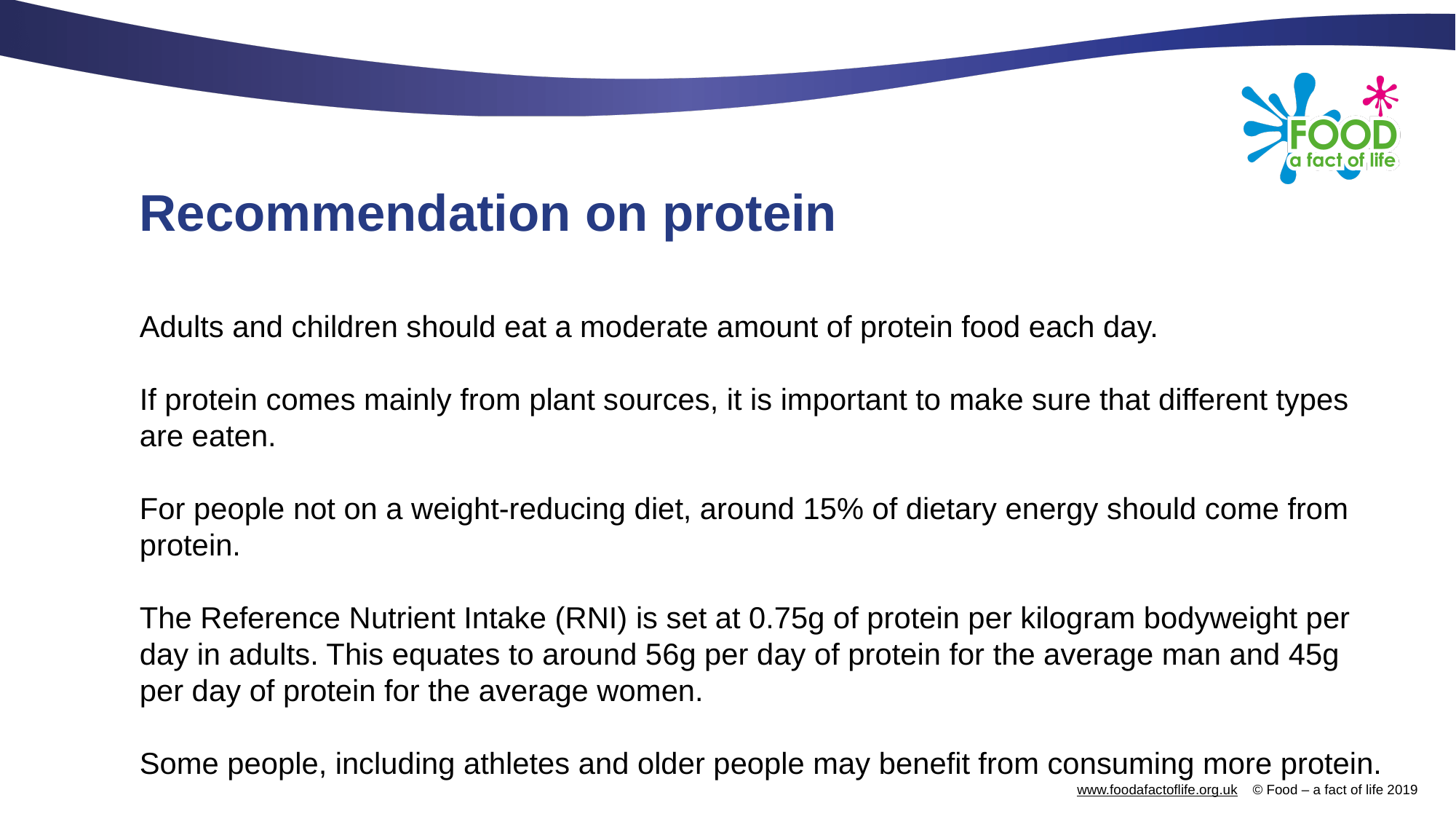

# Recommendation on protein
Adults and children should eat a moderate amount of protein food each day.

If protein comes mainly from plant sources, it is important to make sure that different types are eaten.

For people not on a weight-reducing diet, around 15% of dietary energy should come from protein.

The Reference Nutrient Intake (RNI) is set at 0.75g of protein per kilogram bodyweight per day in adults. This equates to around 56g per day of protein for the average man and 45g per day of protein for the average women.

Some people, including athletes and older people may benefit from consuming more protein.